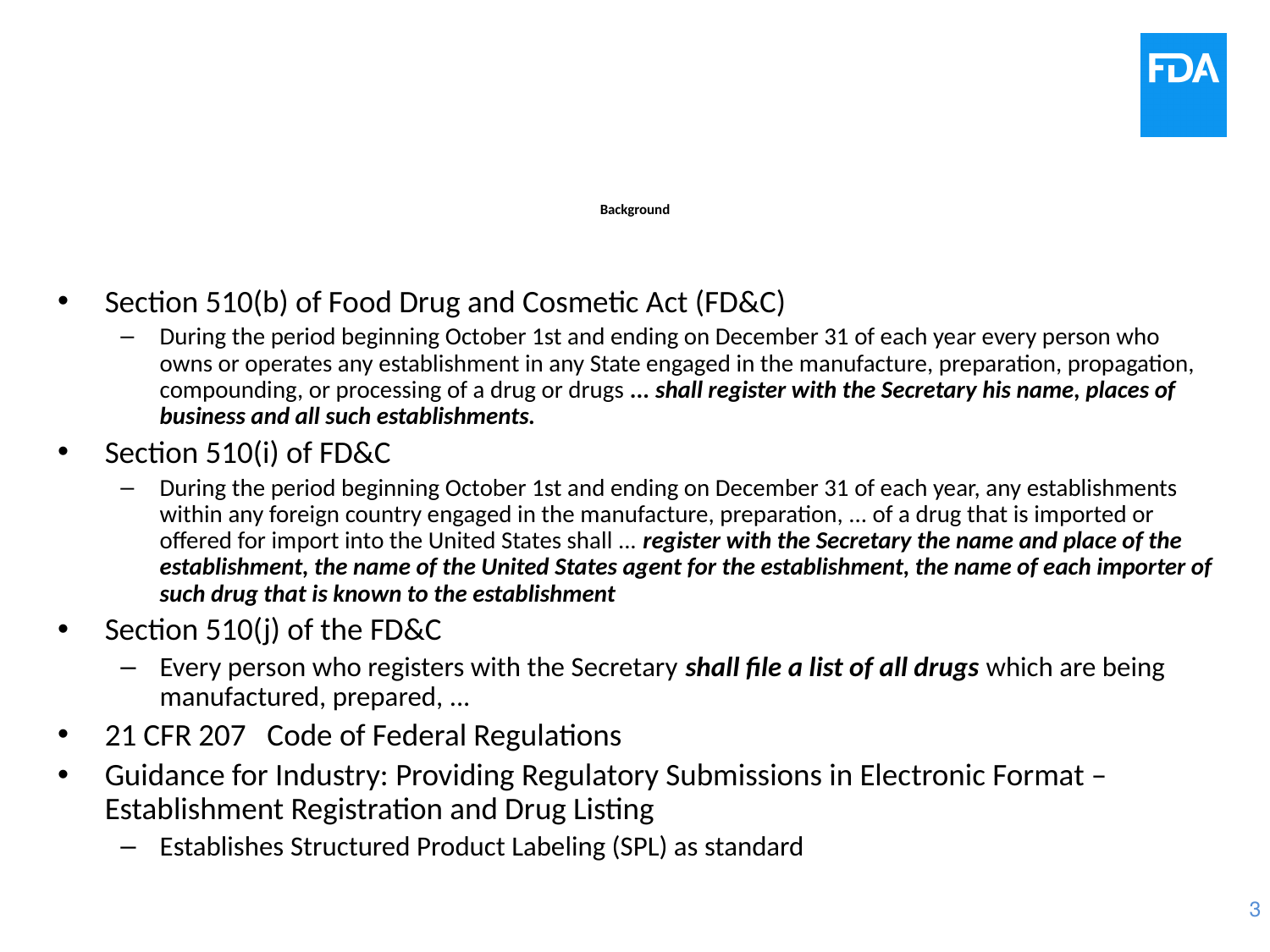

# Background
Section 510(b) of Food Drug and Cosmetic Act (FD&C)
During the period beginning October 1st and ending on December 31 of each year every person who owns or operates any establishment in any State engaged in the manufacture, preparation, propagation, compounding, or processing of a drug or drugs ... shall register with the Secretary his name, places of business and all such establishments.
Section 510(i) of FD&C
During the period beginning October 1st and ending on December 31 of each year, any establishments within any foreign country engaged in the manufacture, preparation, ... of a drug that is imported or offered for import into the United States shall ... register with the Secretary the name and place of the establishment, the name of the United States agent for the establishment, the name of each importer of such drug that is known to the establishment
Section 510(j) of the FD&C
Every person who registers with the Secretary shall file a list of all drugs which are being manufactured, prepared, ...
21 CFR 207   Code of Federal Regulations
Guidance for Industry: Providing Regulatory Submissions in Electronic Format – Establishment Registration and Drug Listing
Establishes Structured Product Labeling (SPL) as standard